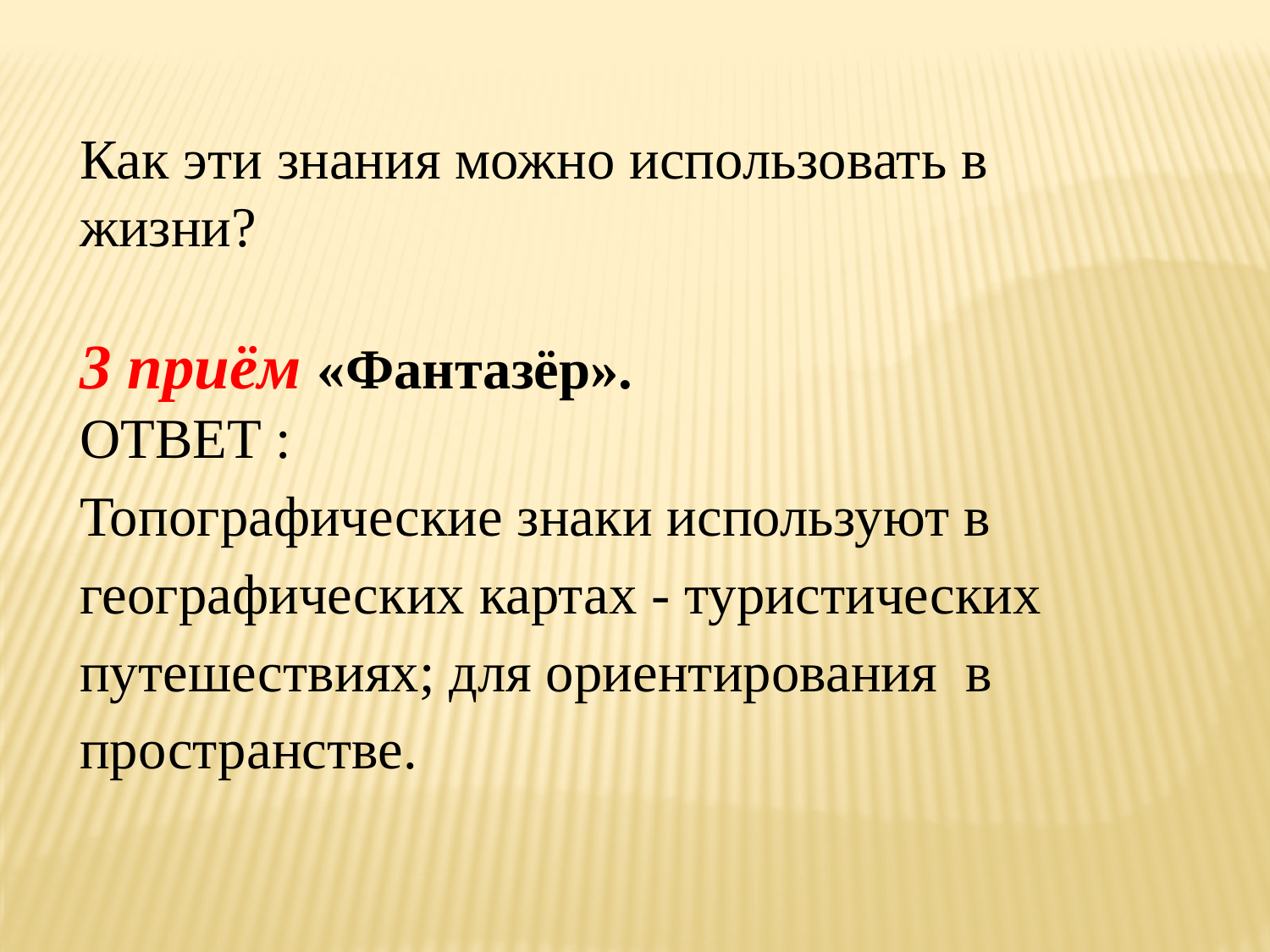

Как эти знания можно использовать в жизни?

3 приём «Фантазёр».
ОТВЕТ :
Топографические знаки используют в географических картах - туристических путешествиях; для ориентирования  в пространстве.